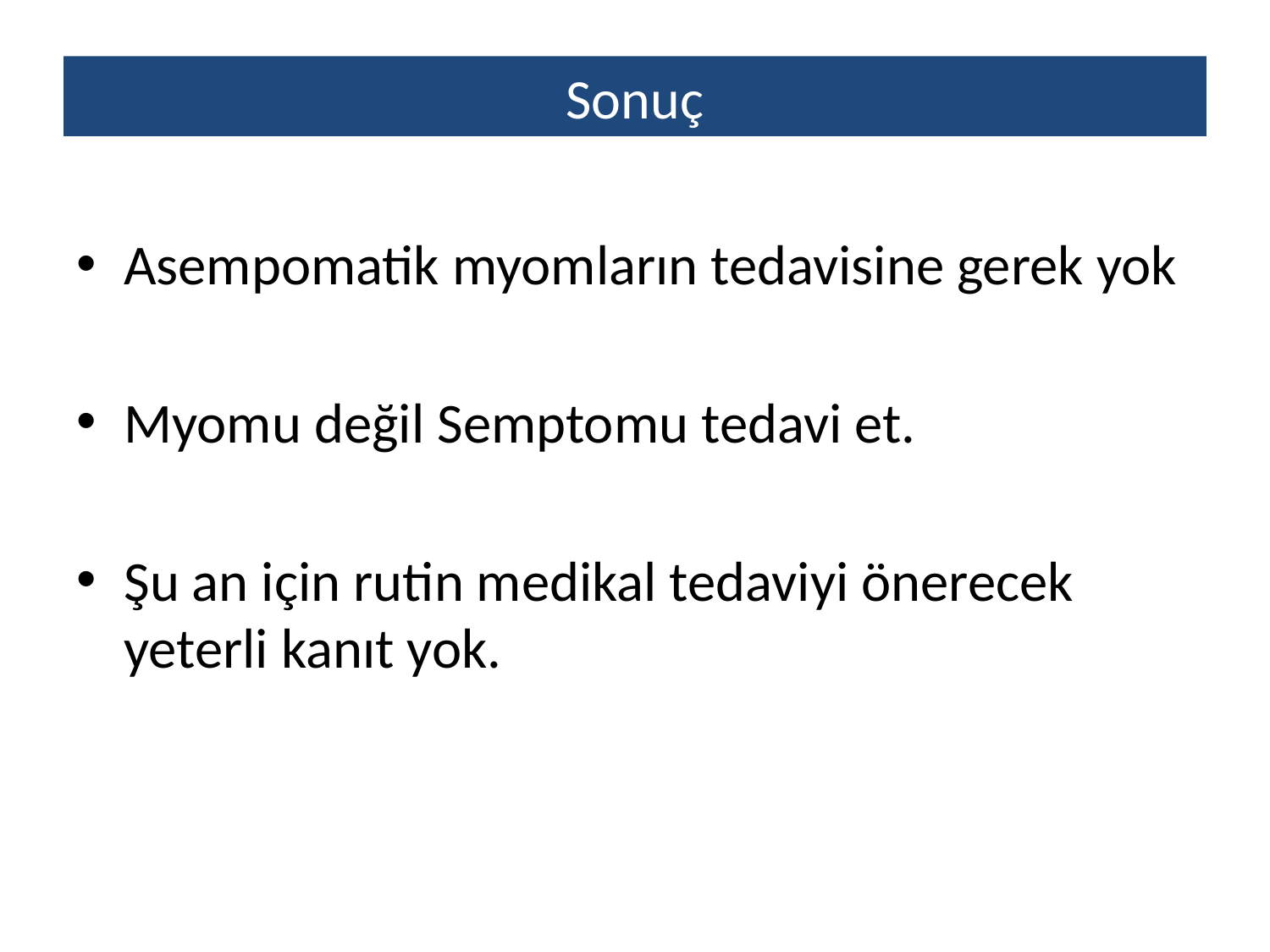

# Sonuç
Asempomatik myomların tedavisine gerek yok

Myomu değil Semptomu tedavi et.

Şu an için rutin medikal tedaviyi önerecek yeterli kanıt yok.